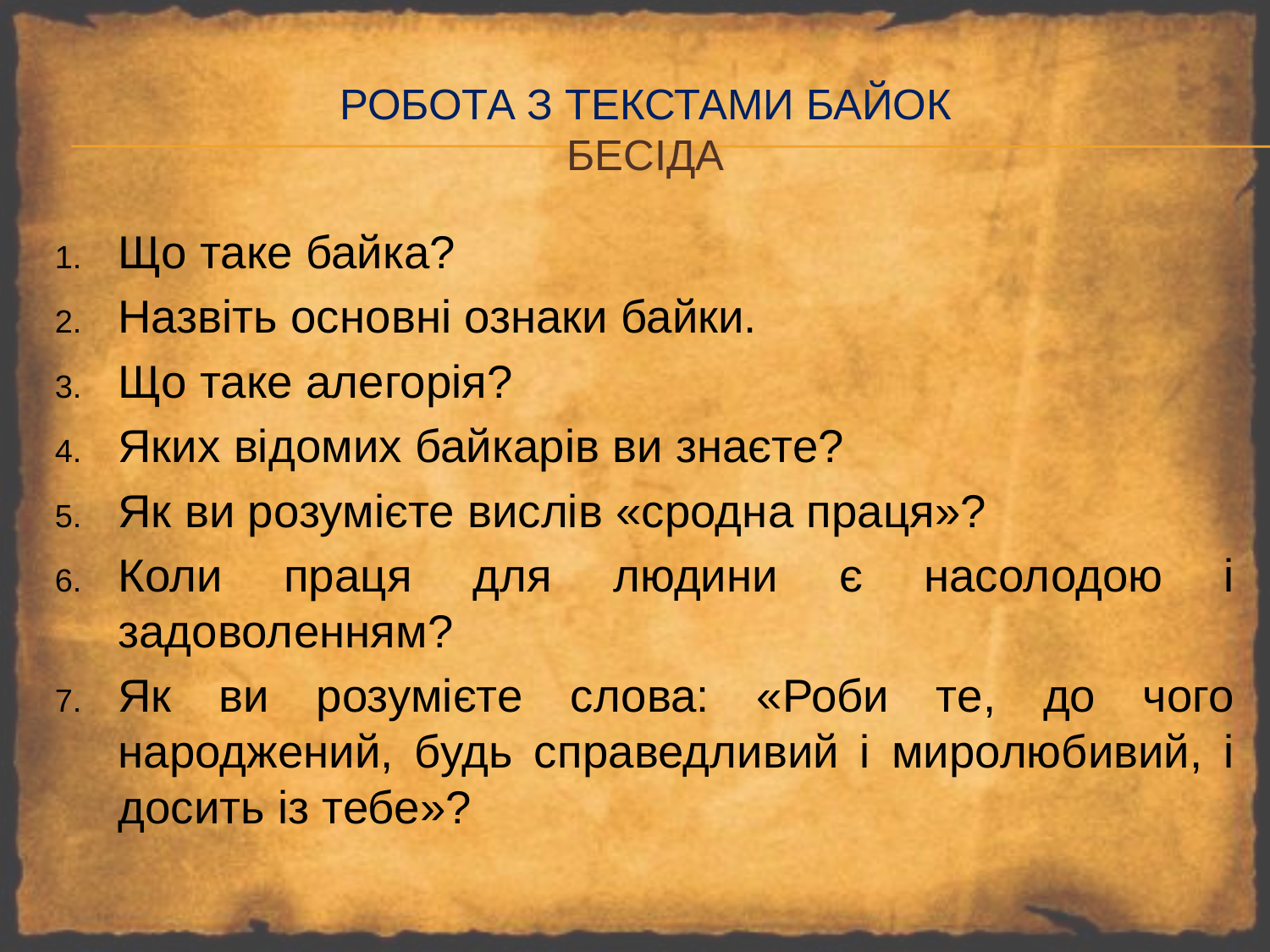

# Робота з текстами байок бесіда
Що таке байка?
Назвіть основні ознаки байки.
Що таке алегорія?
Яких відомих байкарів ви знаєте?
Як ви розумієте вислів «сродна праця»?
Коли праця для людини є насолодою і задоволенням?
Як ви розумієте слова: «Роби те, до чого народжений, будь справедливий і миролюбивий, і досить із тебе»?